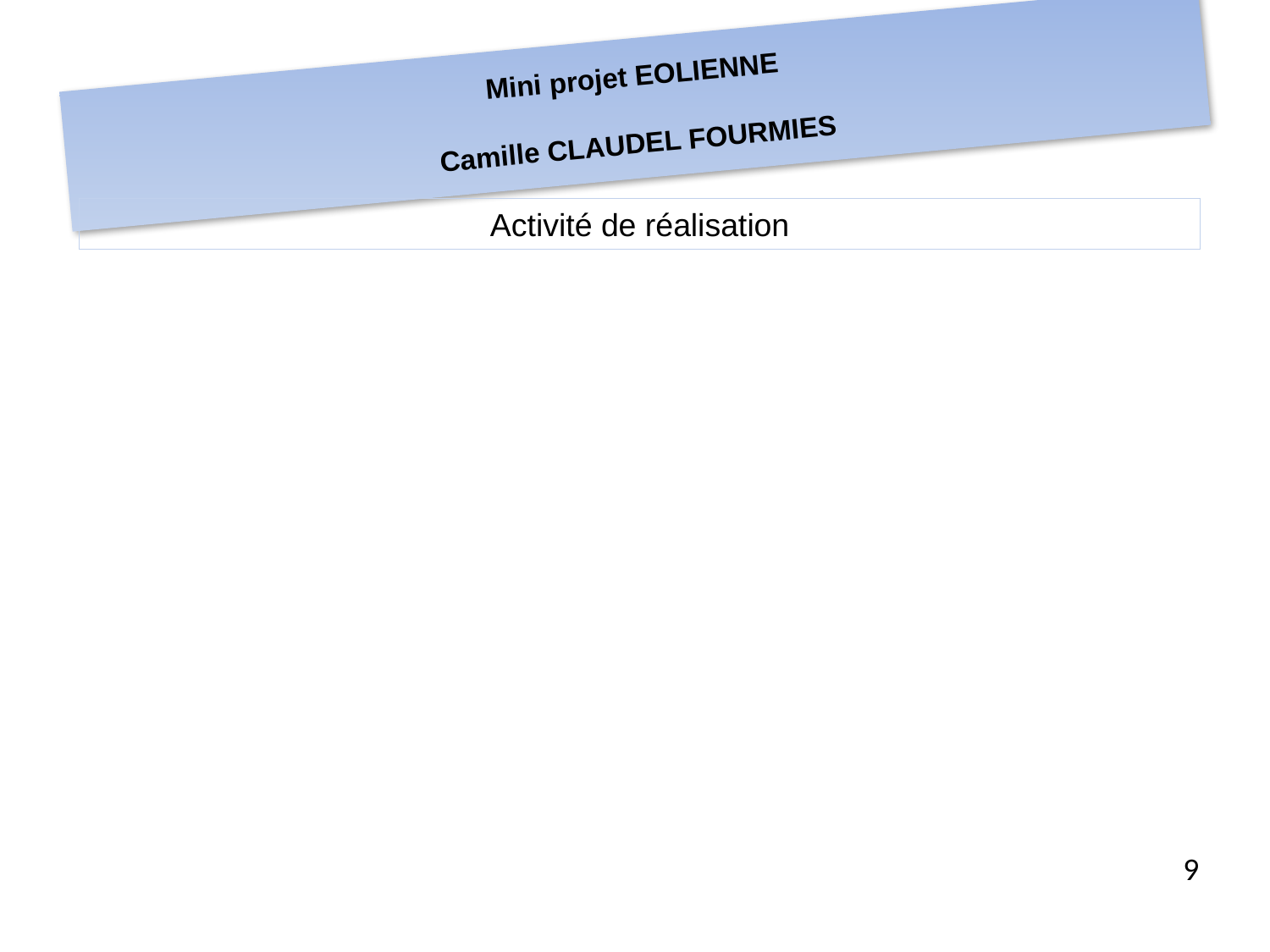

# Mini projet EOLIENNE Camille CLAUDEL FOURMIES
Activité de réalisation

9